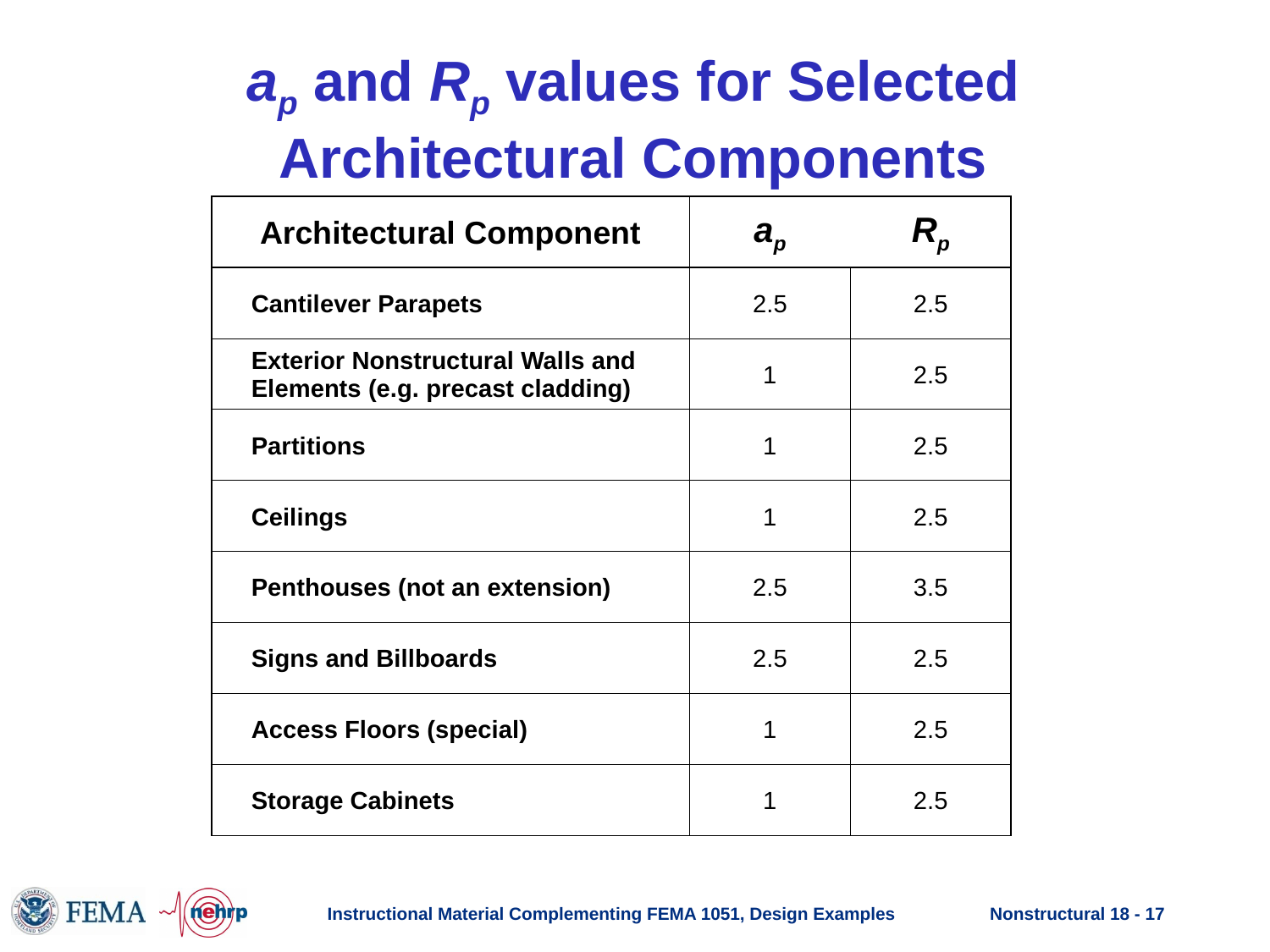

# ap and Rp values for Selected Architectural Components
| Architectural Component | ap | Rp |
| --- | --- | --- |
| Cantilever Parapets | 2.5 | 2.5 |
| Exterior Nonstructural Walls and Elements (e.g. precast cladding) | 1 | 2.5 |
| Partitions | 1 | 2.5 |
| Ceilings | 1 | 2.5 |
| Penthouses (not an extension) | 2.5 | 3.5 |
| Signs and Billboards | 2.5 | 2.5 |
| Access Floors (special) | 1 | 2.5 |
| Storage Cabinets | 1 | 2.5 |
Instructional Material Complementing FEMA 1051, Design Examples
Nonstructural 18 - 17